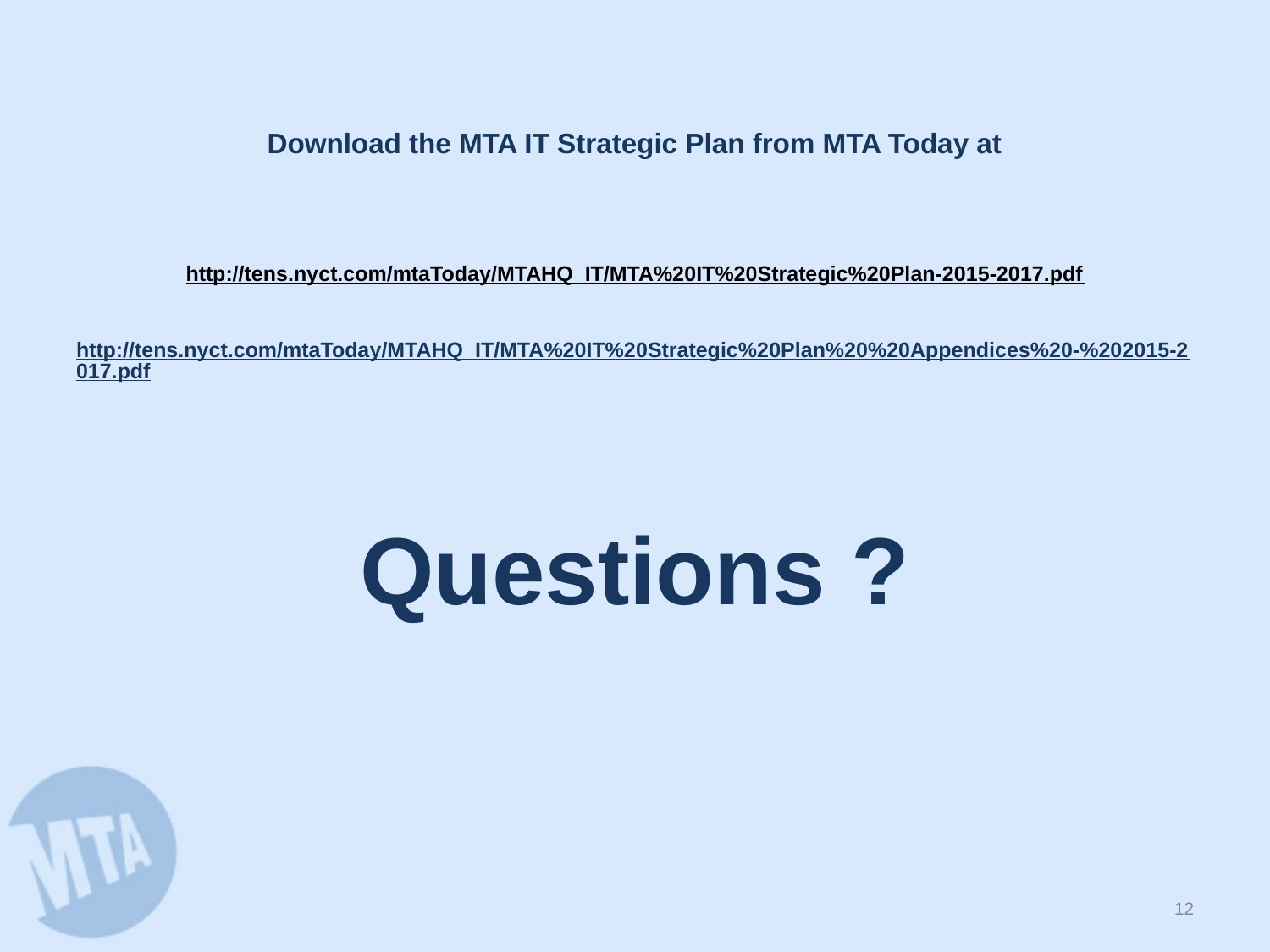

# Download the MTA IT Strategic Plan from MTA Today at http://tens.nyct.com/mtaToday/MTAHQ_IT/MTA%20IT%20Strategic%20Plan-2015-2017.pdf http://tens.nyct.com/mtaToday/MTAHQ_IT/MTA%20IT%20Strategic%20Plan%20%20Appendices%20-%202015-2017.pdf Questions ?
12